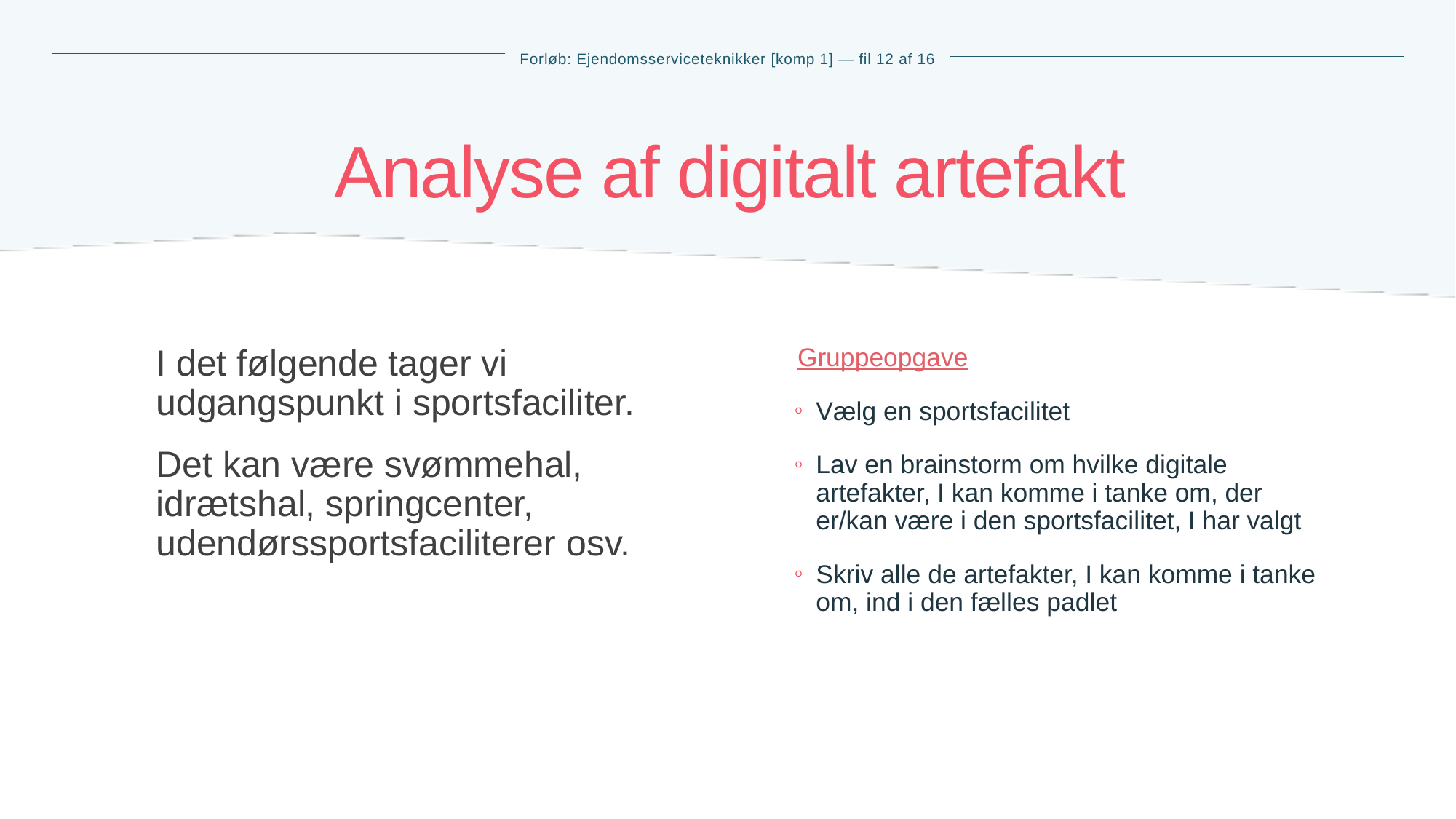

Analyse af digitalt artefakt
I det følgende tager vi udgangspunkt i sportsfaciliter.
Det kan være svømmehal, idrætshal, springcenter, udendørssportsfaciliterer osv.

Gruppeopgave
Vælg en sportsfacilitet
Lav en brainstorm om hvilke digitale artefakter, I kan komme i tanke om, der er/kan være i den sportsfacilitet, I har valgt
Skriv alle de artefakter, I kan komme i tanke om, ind i den fælles padlet